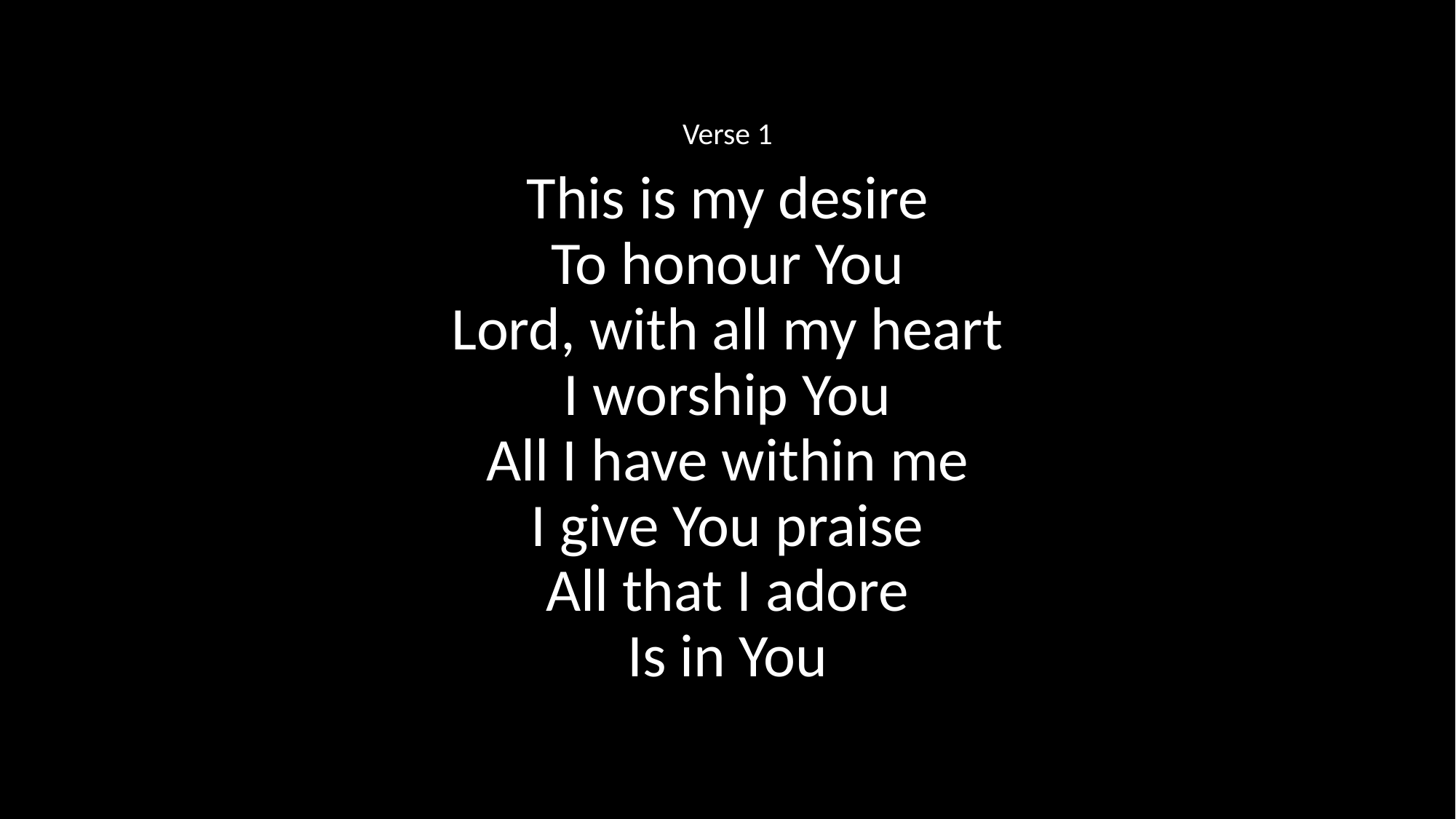

Verse 1
This is my desire
To honour You
Lord, with all my heart
I worship You
All I have within me
I give You praise
All that I adore
Is in You